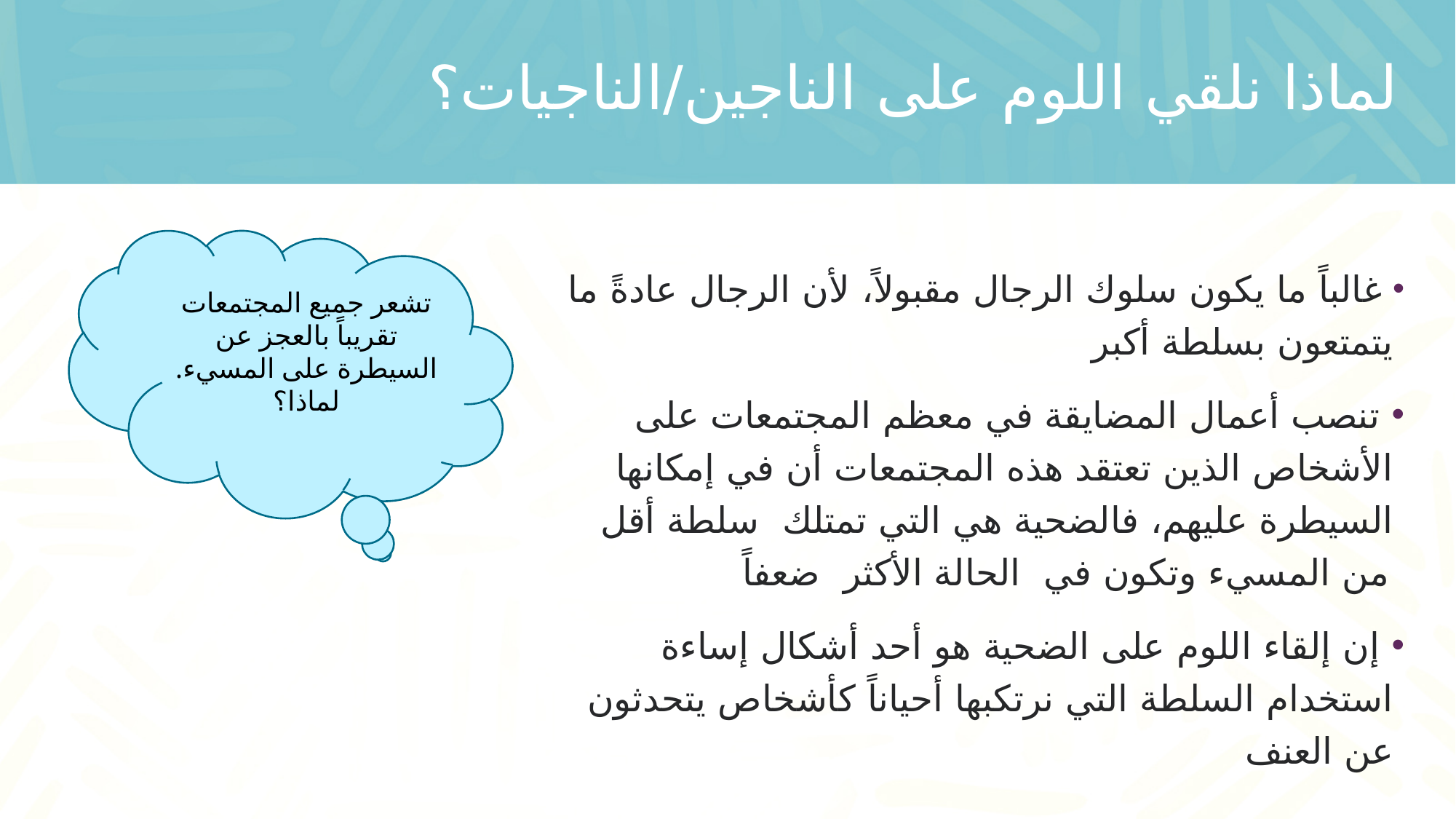

# لماذا نلقي اللوم على الناجين/الناجيات؟
تشعر جميع المجتمعات تقريباً بالعجز عن السيطرة على المسيء. لماذا؟

 غالباً ما يكون سلوك الرجال مقبولاً، لأن الرجال عادةً ما يتمتعون بسلطة أكبر
 تنصب أعمال المضايقة في معظم المجتمعات على الأشخاص الذين تعتقد هذه المجتمعات أن في إمكانها السيطرة عليهم، فالضحية هي التي تمتلك  سلطة أقل من المسيء وتكون في  الحالة الأكثر  ضعفاً
 إن إلقاء اللوم على الضحية هو أحد أشكال إساءة استخدام السلطة التي نرتكبها أحياناً كأشخاص يتحدثون عن العنف